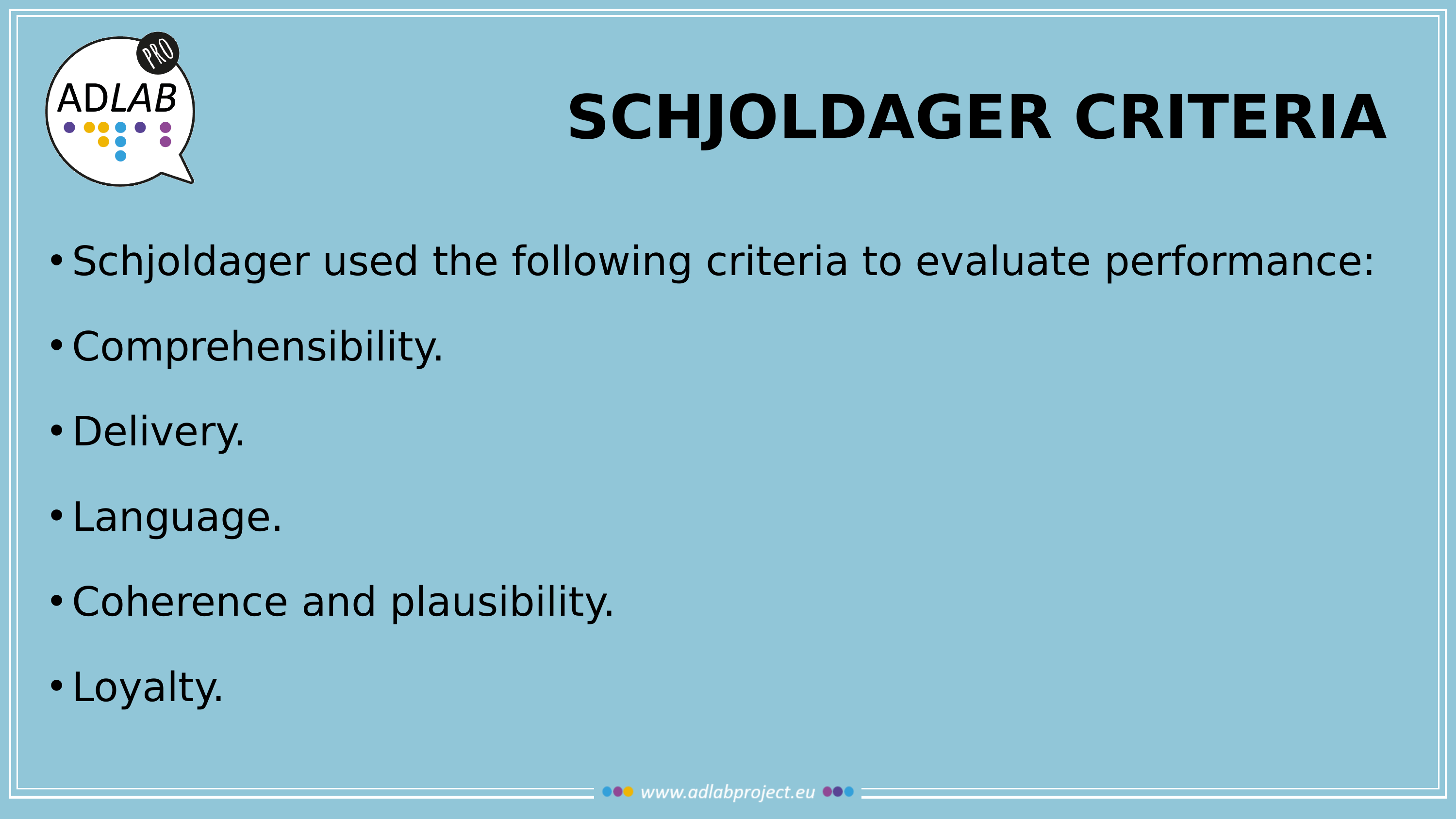

# Schjoldager criteria
Schjoldager used the following criteria to evaluate performance:
Comprehensibility.
Delivery.
Language.
Coherence and plausibility.
Loyalty.